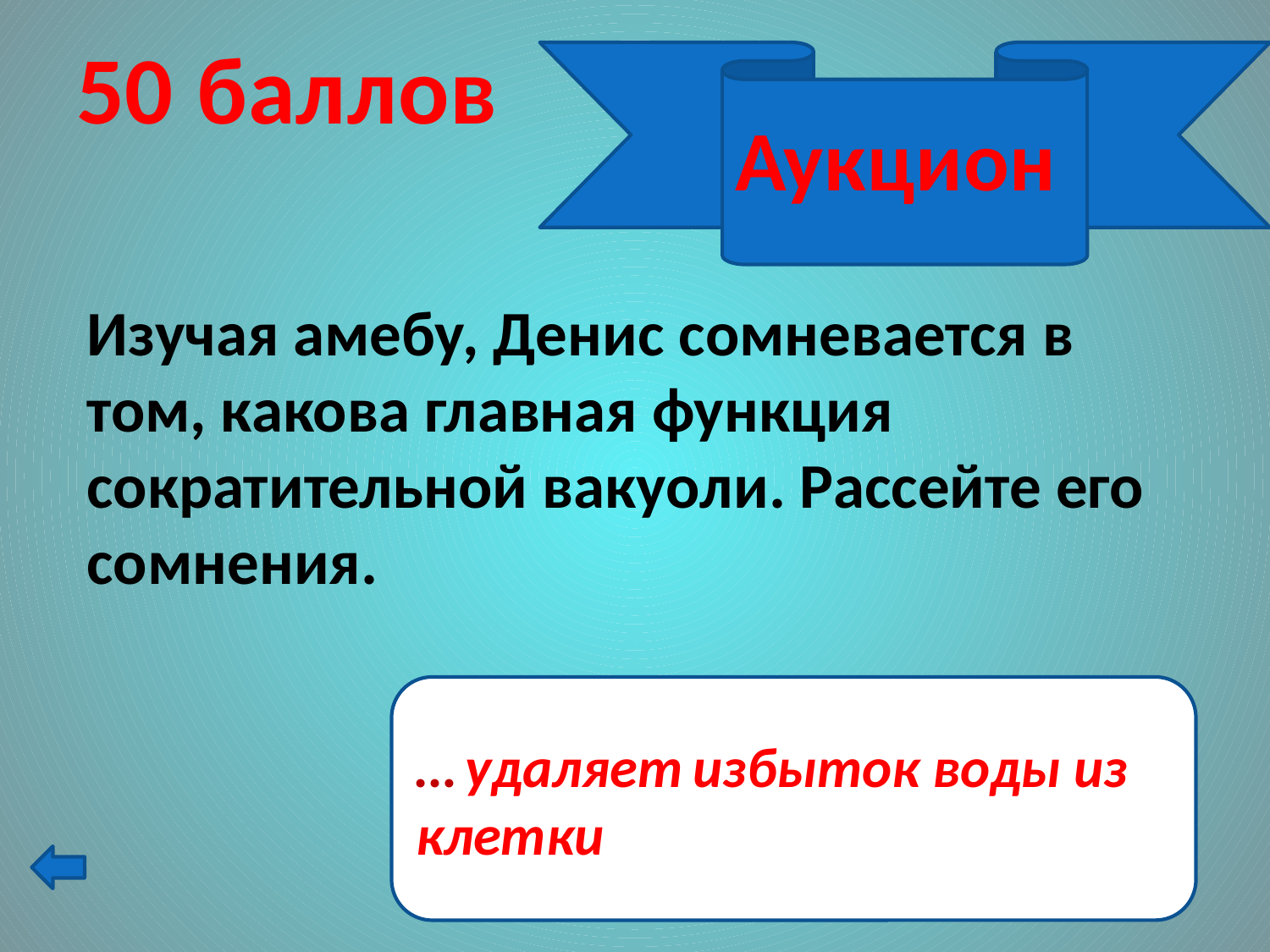

Аукцион
# 50 баллов
Изучая амебу, Денис сомневается в том, какова главная функция сократительной вакуоли. Рассейте его сомнения.

… удаляет избыток воды из клетки